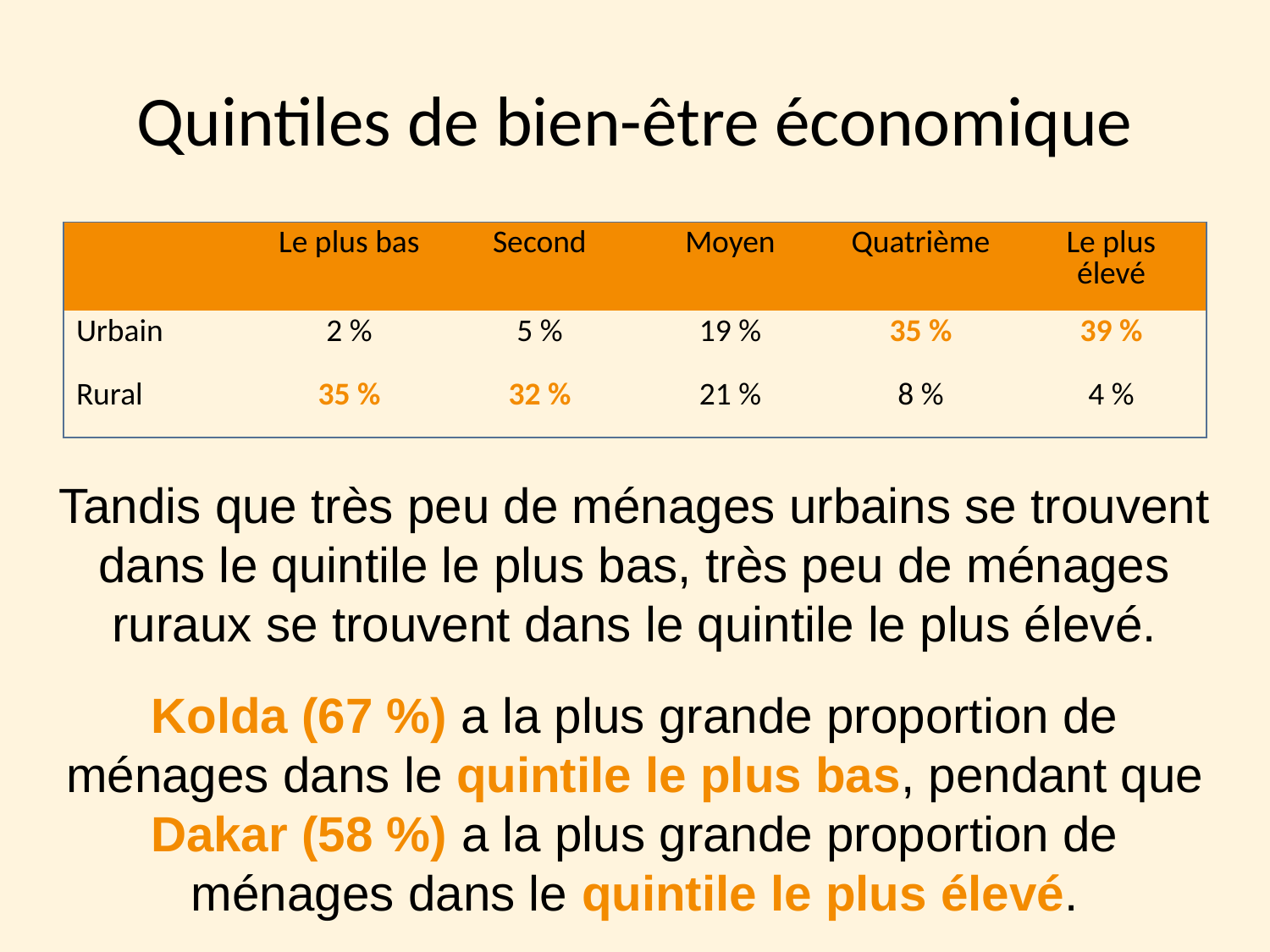

# Quintiles de bien-être économique
|  | Le plus bas | Second | Moyen | Quatrième | Le plus élevé |
| --- | --- | --- | --- | --- | --- |
| Urbain | 2 % | 5 % | 19 % | 35 % | 39 % |
| Rural | 35 % | 32 % | 21 % | 8 % | 4 % |
Tandis que très peu de ménages urbains se trouvent dans le quintile le plus bas, très peu de ménages ruraux se trouvent dans le quintile le plus élevé.
Kolda (67 %) a la plus grande proportion de ménages dans le quintile le plus bas, pendant que Dakar (58 %) a la plus grande proportion de ménages dans le quintile le plus élevé.